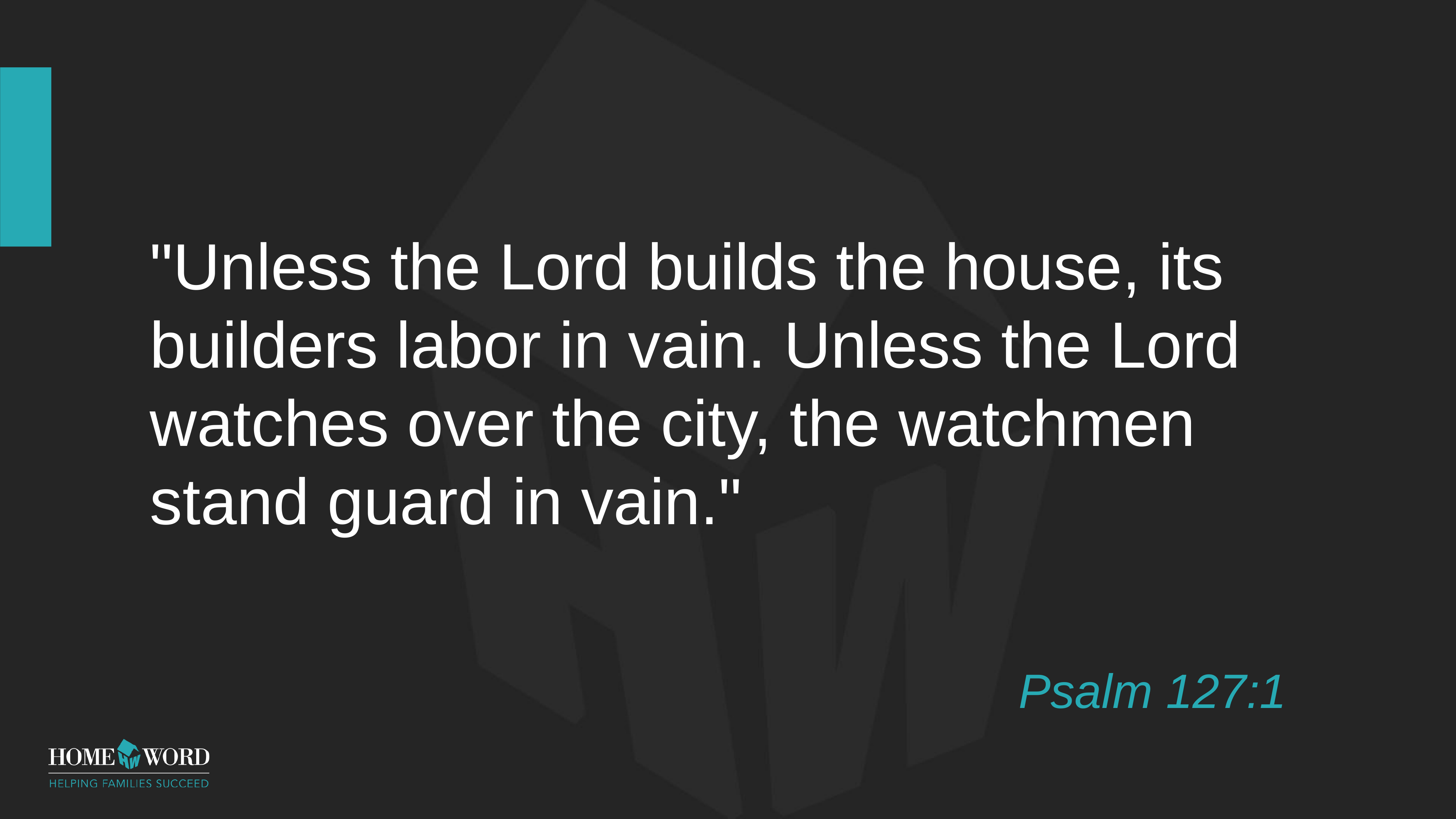

# "Unless the Lord builds the house, its builders labor in vain. Unless the Lord watches over the city, the watchmen stand guard in vain."
Psalm 127:1